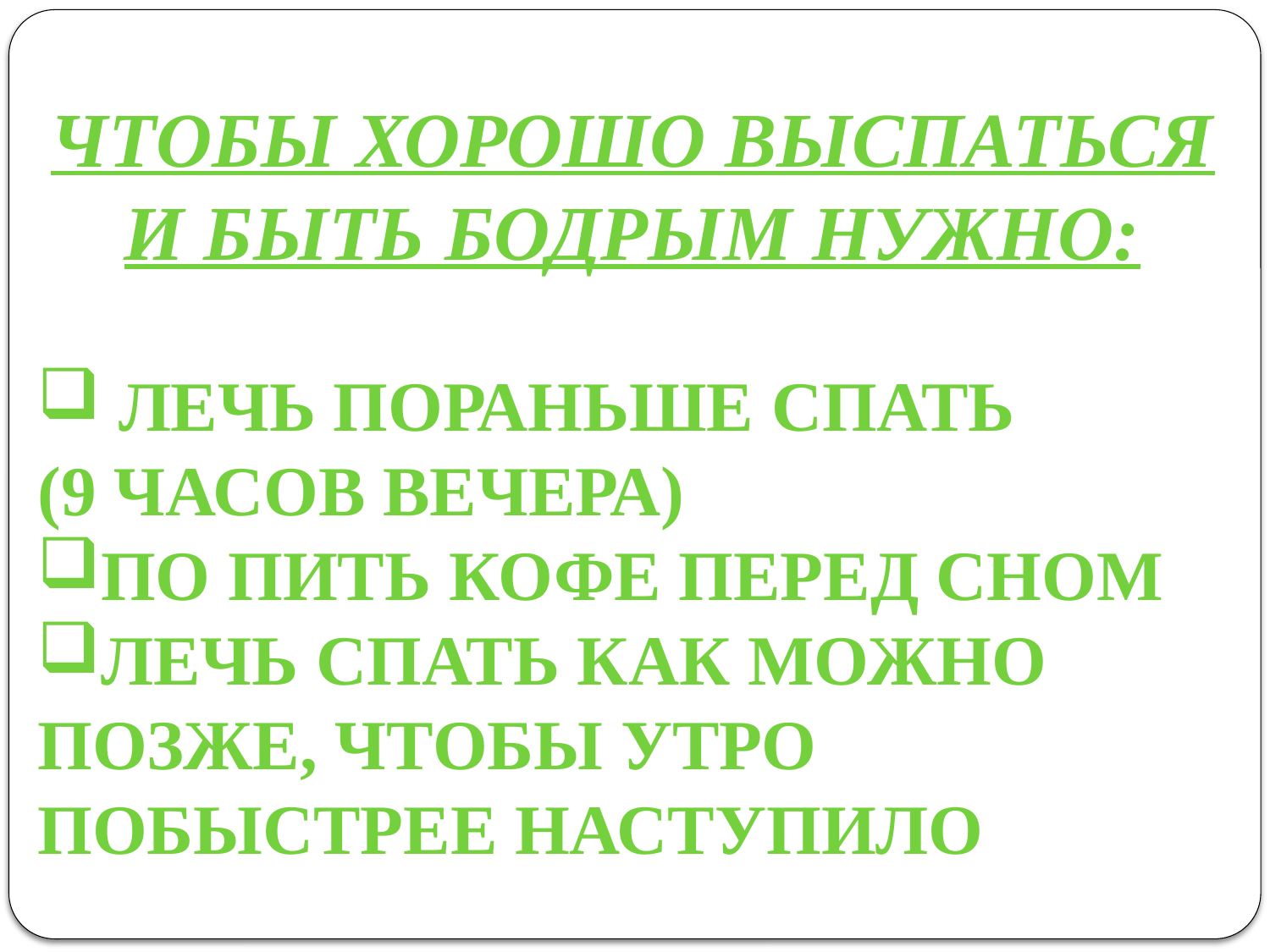

Чтобы хорошо выспаться и быть бодрым нужно:

 Лечь пораньше спать         (9 часов вечера)
По пить кофе перед сном
Лечь спать как можно позже, чтобы утро побыстрее наступило